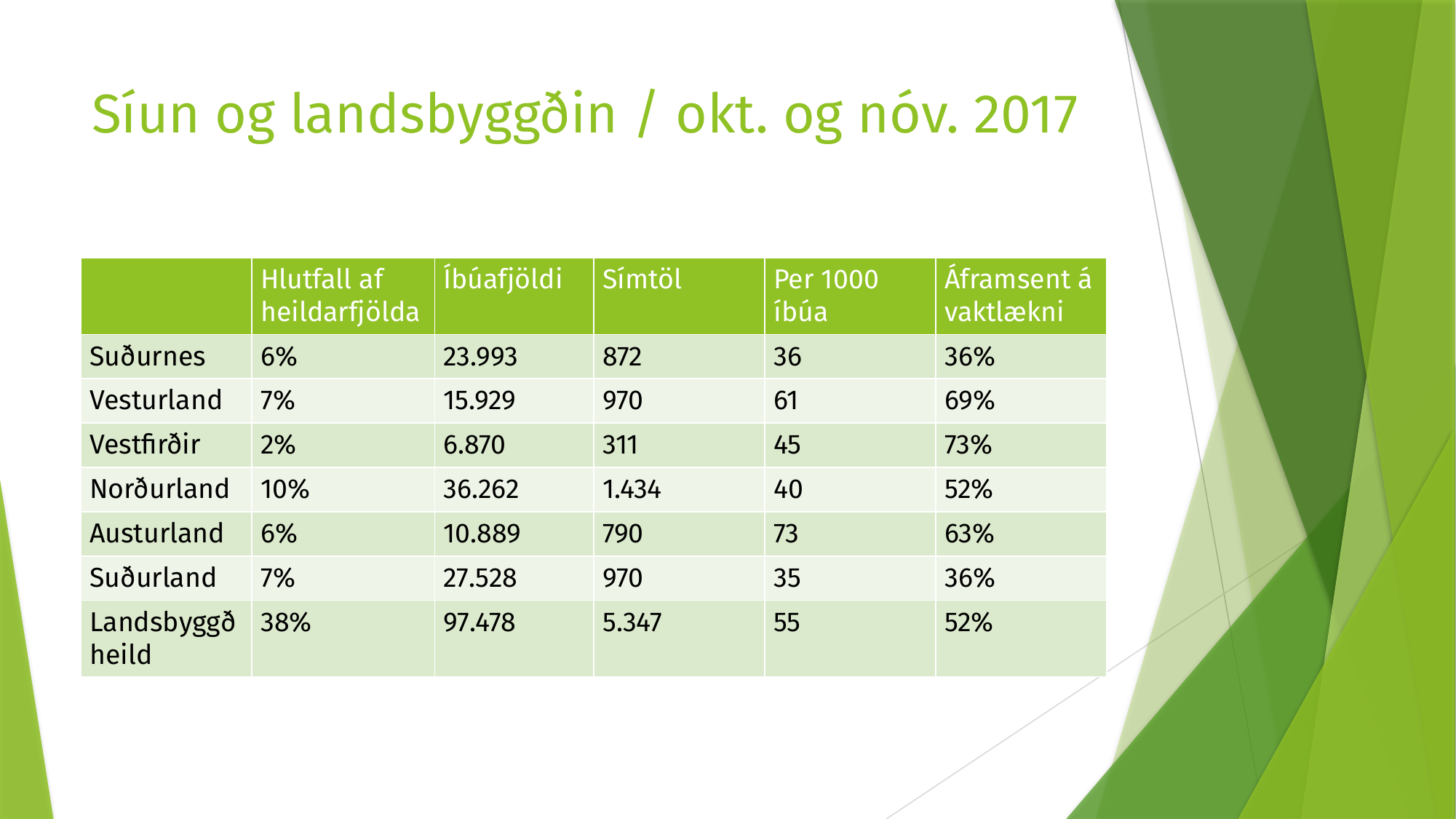

# Síun og landsbyggðin / okt. og nóv. 2017
|  | Hlutfall af heildarfjölda | Íbúafjöldi | Símtöl | Per 1000 íbúa | Áframsent á vaktlækni |
| --- | --- | --- | --- | --- | --- |
| Suðurnes | 6% | 23.993 | 872 | 36 | 36% |
| Vesturland | 7% | 15.929 | 970 | 61 | 69% |
| Vestfirðir | 2% | 6.870 | 311 | 45 | 73% |
| Norðurland | 10% | 36.262 | 1.434 | 40 | 52% |
| Austurland | 6% | 10.889 | 790 | 73 | 63% |
| Suðurland | 7% | 27.528 | 970 | 35 | 36% |
| Landsbyggð heild | 38% | 97.478 | 5.347 | 55 | 52% |